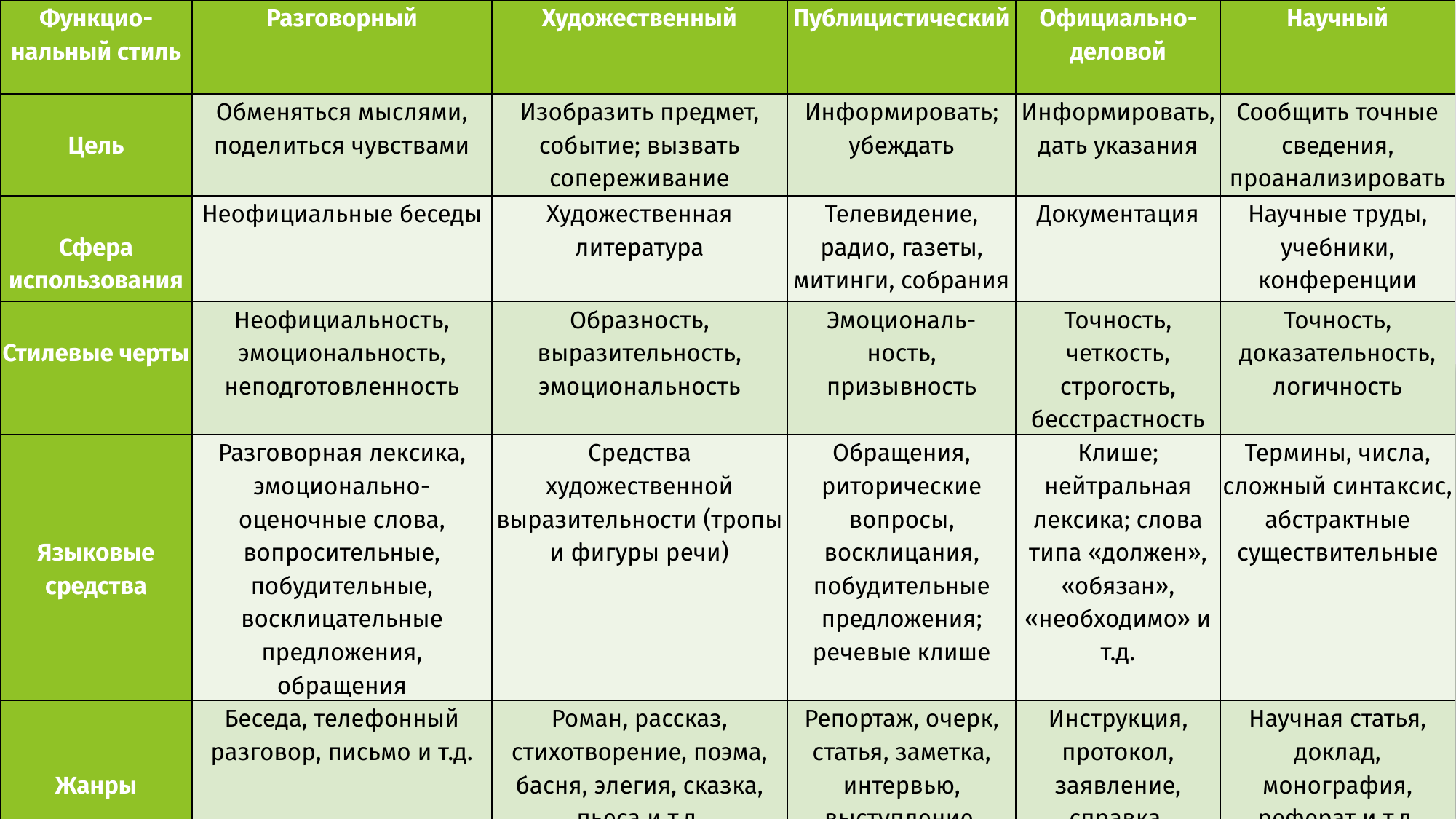

| Функцио- нальный стиль | Разговорный | Художественный | Публицистический | Официально-деловой | Научный |
| --- | --- | --- | --- | --- | --- |
| Цель | Обменяться мыслями, поделиться чувствами | Изобразить предмет, событие; вызвать сопереживание | Информировать; убеждать | Информировать, дать указания | Сообщить точные сведения, проанализировать |
| Сфера использования | Неофициальные беседы | Художественная литература | Телевидение, радио, газеты, митинги, собрания | Документация | Научные труды, учебники, конференции |
| Стилевые черты | Неофициальность, эмоциональность, неподготовленность | Образность, выразительность, эмоциональность | Эмоциональ- ность, призывность | Точность, четкость, строгость, бесстрастность | Точность, доказательность, логичность |
| Языковые средства | Разговорная лексика, эмоционально-оценочные слова, вопросительные, побудительные, восклицательные предложения, обращения | Средства художественной выразительности (тропы и фигуры речи) | Обращения, риторические вопросы, восклицания, побудительные предложения; речевые клише | Клише; нейтральная лексика; слова типа «должен», «обязан», «необходимо» и т.д. | Термины, числа, сложный синтаксис, абстрактные существительные |
| Жанры | Беседа, телефонный разговор, письмо и т.д. | Роман, рассказ, стихотворение, поэма, басня, элегия, сказка, пьеса и т.д. | Репортаж, очерк, статья, заметка, интервью, выступление, сообщение и т.д. | Инструкция, протокол, заявление, справка, договор, отчёт и т.д. | Научная статья, доклад, монография, реферат и т.д. |